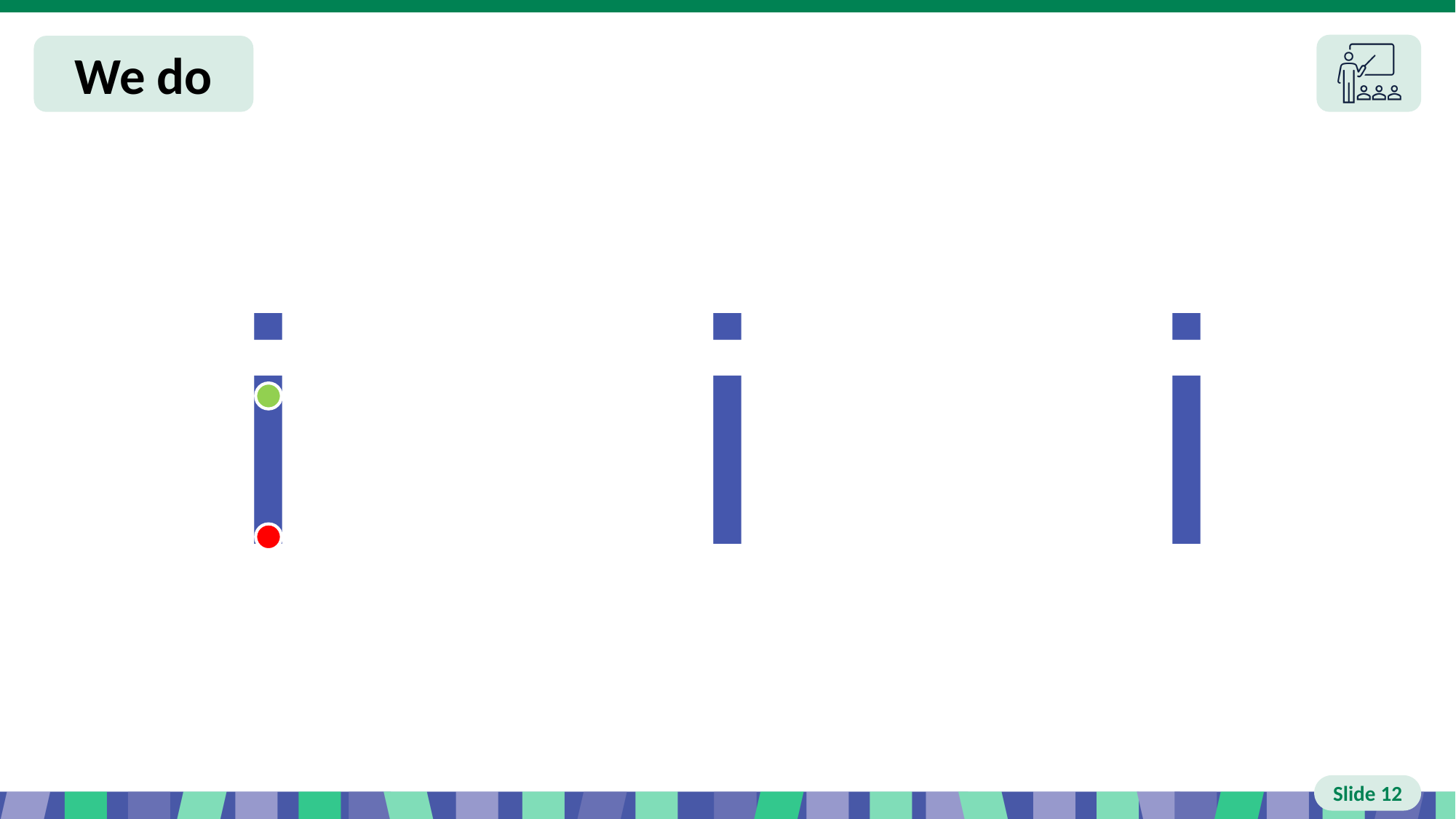

Slide 12 We do
i
i
i